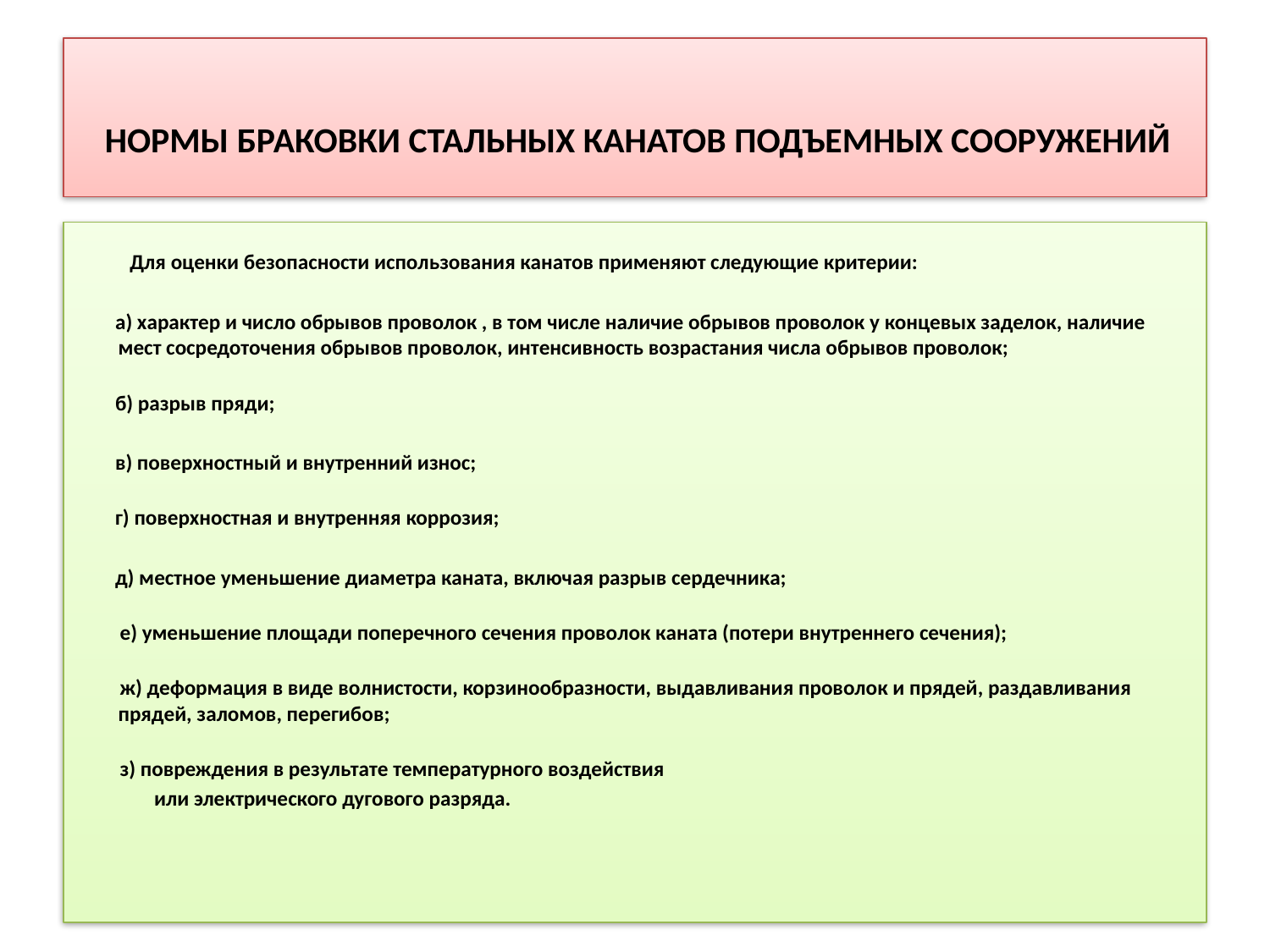

# НОРМЫ БРАКОВКИ СТАЛЬНЫХ КАНАТОВ ПОДЪЕМНЫХ СООРУЖЕНИЙ

           Для оценки безопасности использования канатов применяют следующие критерии:

        а) характер и число обрывов проволок , в том числе наличие обрывов проволок у концевых заделок, наличие мест сосредоточения обрывов проволок, интенсивность возрастания числа обрывов проволок;
        б) разрыв пряди;

        в) поверхностный и внутренний износ;
        г) поверхностная и внутренняя коррозия;

        д) местное уменьшение диаметра каната, включая разрыв сердечника;
         е) уменьшение площади поперечного сечения проволок каната (потери внутреннего сечения);
         ж) деформация в виде волнистости, корзинообразности, выдавливания проволок и прядей, раздавливания прядей, заломов, перегибов;
         з) повреждения в результате температурного воздействия
                или электрического дугового разряда.